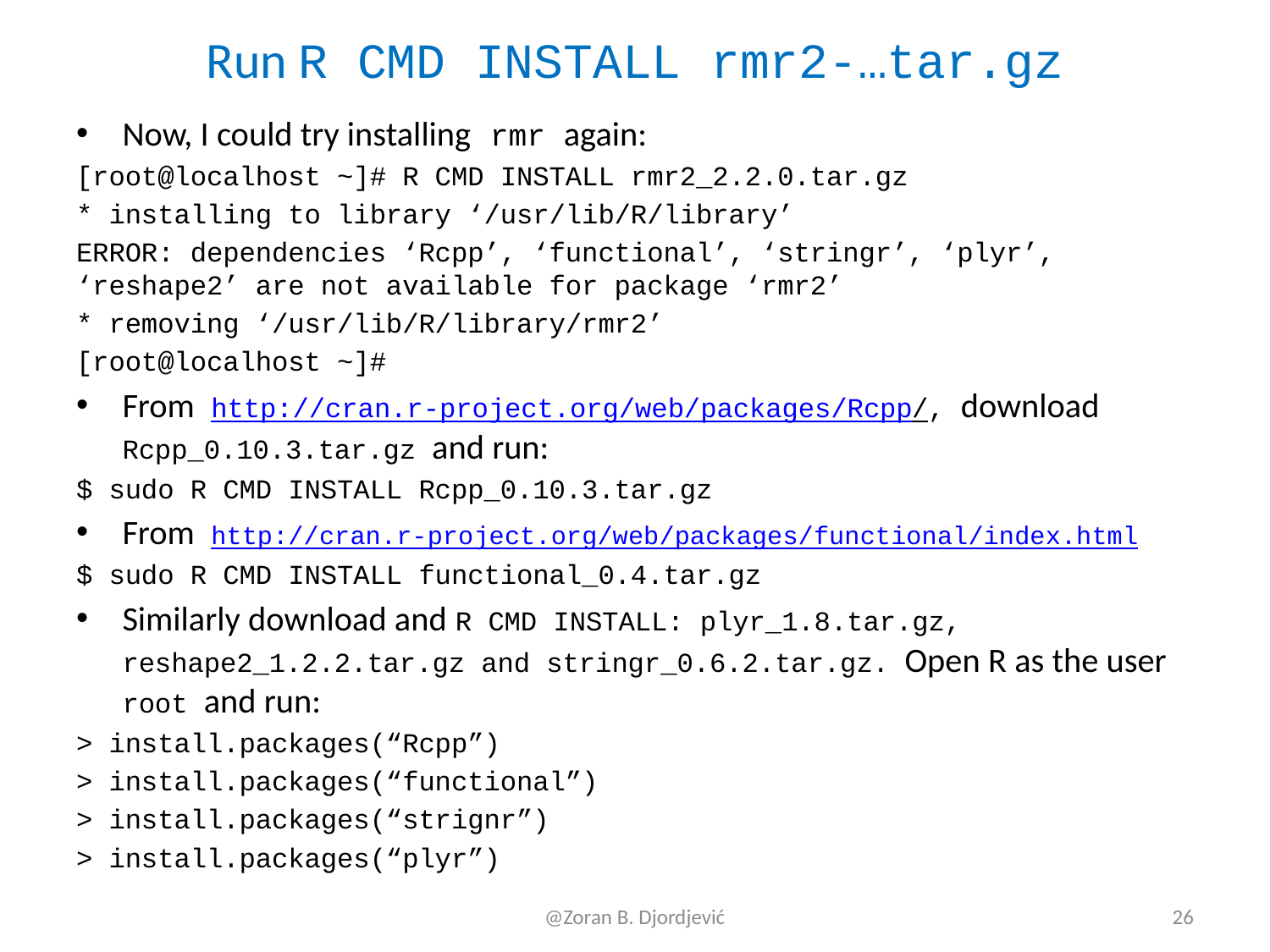

# Run R CMD INSTALL rmr2-…tar.gz
Now, I could try installing rmr again:
[root@localhost ~]# R CMD INSTALL rmr2_2.2.0.tar.gz
* installing to library ‘/usr/lib/R/library’
ERROR: dependencies ‘Rcpp’, ‘functional’, ‘stringr’, ‘plyr’, ‘reshape2’ are not available for package ‘rmr2’
* removing ‘/usr/lib/R/library/rmr2’
[root@localhost ~]#
From http://cran.r-project.org/web/packages/Rcpp/, download Rcpp_0.10.3.tar.gz and run:
$ sudo R CMD INSTALL Rcpp_0.10.3.tar.gz
From http://cran.r-project.org/web/packages/functional/index.html
$ sudo R CMD INSTALL functional_0.4.tar.gz
Similarly download and R CMD INSTALL: plyr_1.8.tar.gz, reshape2_1.2.2.tar.gz and stringr_0.6.2.tar.gz. Open R as the user root and run:
> install.packages(“Rcpp”)
> install.packages(“functional”)
> install.packages(“strignr”)
> install.packages(“plyr”)

@Zoran B. Djordjević
26